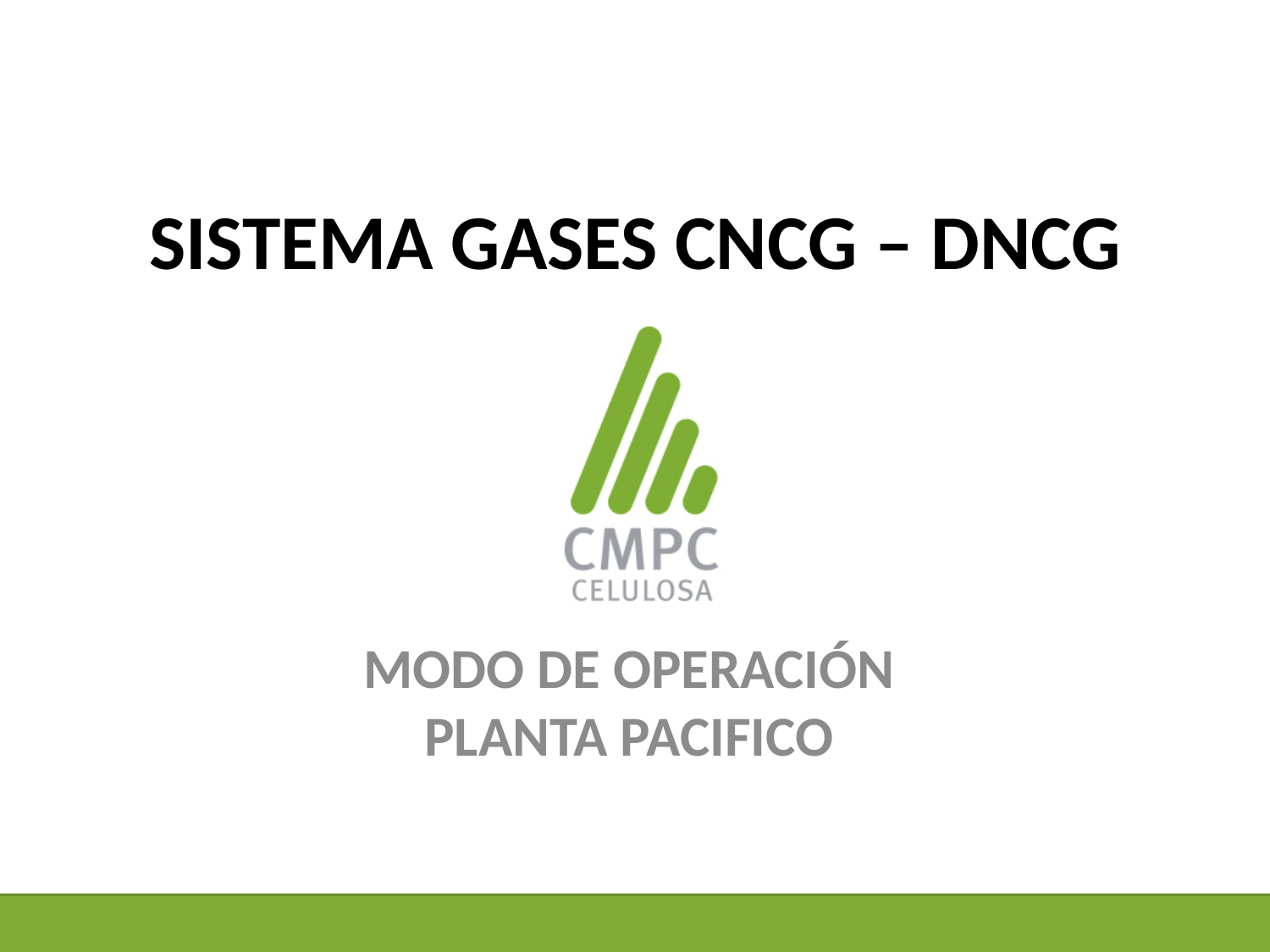

# SISTEMA GASES CNCG – DNCG
MODO DE OPERACIÓN
PLANTA PACIFICO